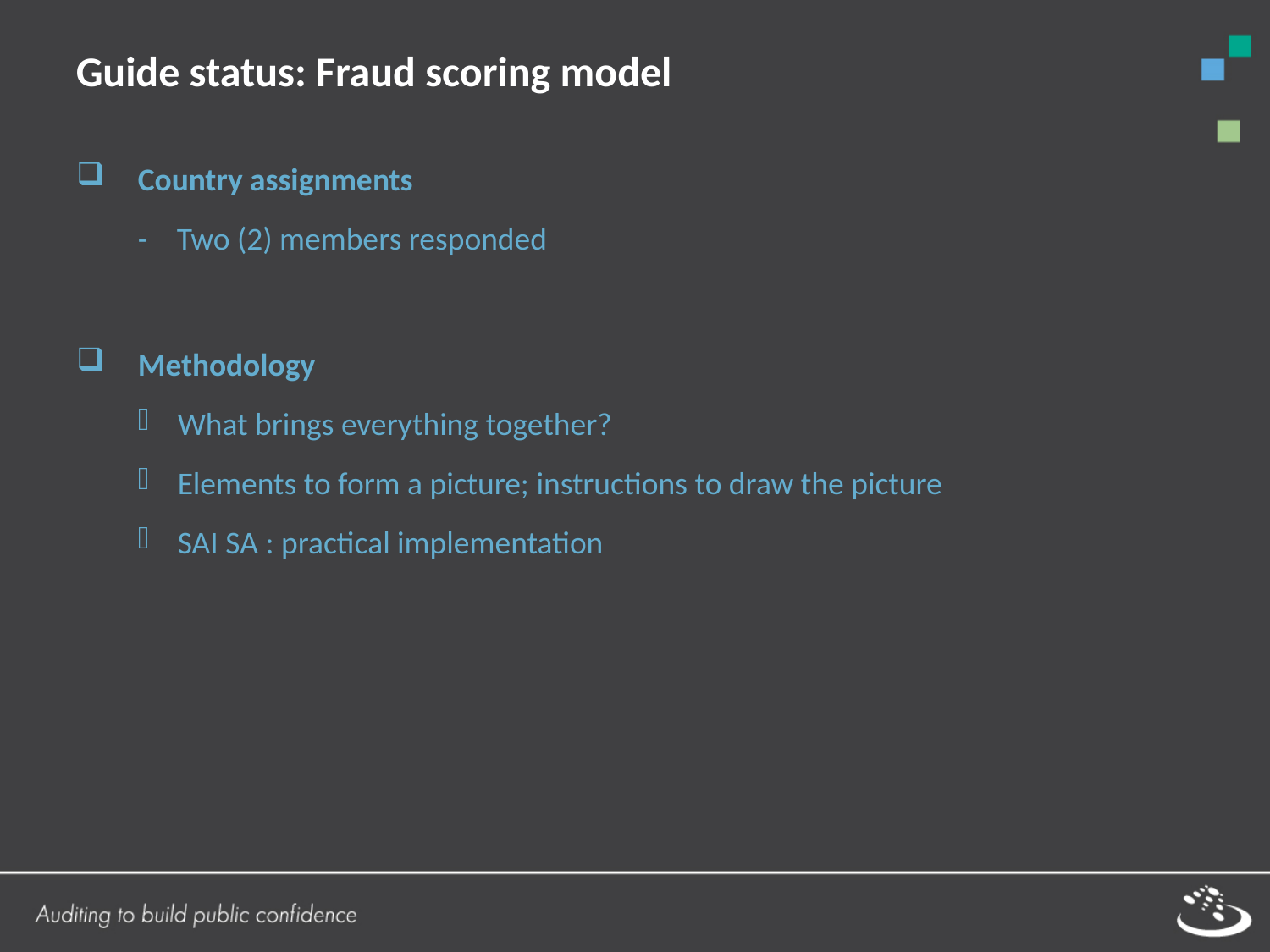

Guide status: Fraud scoring model
Country assignments
-	Two (2) members responded
Methodology
What brings everything together?
Elements to form a picture; instructions to draw the picture
SAI SA : practical implementation